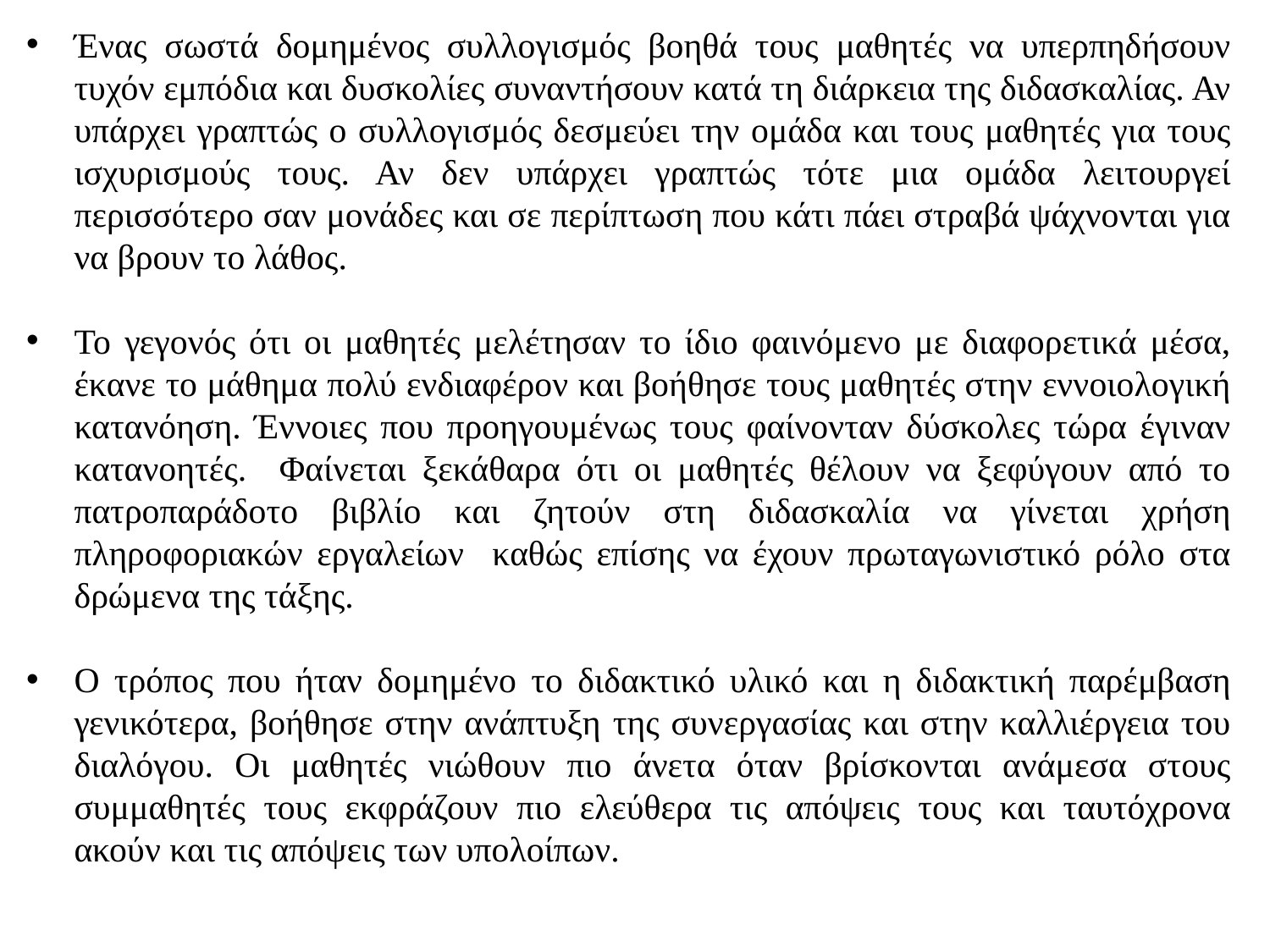

Ένας σωστά δομημένος συλλογισμός βοηθά τους μαθητές να υπερπηδήσουν τυχόν εμπόδια και δυσκολίες συναντήσουν κατά τη διάρκεια της διδασκαλίας. Αν υπάρχει γραπτώς ο συλλογισμός δεσμεύει την ομάδα και τους μαθητές για τους ισχυρισμούς τους. Αν δεν υπάρχει γραπτώς τότε μια ομάδα λειτουργεί περισσότερο σαν μονάδες και σε περίπτωση που κάτι πάει στραβά ψάχνονται για να βρουν το λάθος.

Το γεγονός ότι οι μαθητές μελέτησαν το ίδιο φαινόμενο με διαφορετικά μέσα, έκανε το μάθημα πολύ ενδιαφέρον και βοήθησε τους μαθητές στην εννοιολογική κατανόηση. Έννοιες που προηγουμένως τους φαίνονταν δύσκολες τώρα έγιναν κατανοητές.  Φαίνεται ξεκάθαρα ότι οι μαθητές θέλουν να ξεφύγουν από το πατροπαράδοτο βιβλίο και ζητούν στη διδασκαλία να γίνεται χρήση πληροφοριακών εργαλείων  καθώς επίσης να έχουν πρωταγωνιστικό ρόλο στα δρώμενα της τάξης.

Ο τρόπος που ήταν δομημένο το διδακτικό υλικό και η διδακτική παρέμβαση γενικότερα, βοήθησε στην ανάπτυξη της συνεργασίας και στην καλλιέργεια του διαλόγου. Οι μαθητές νιώθουν πιο άνετα όταν βρίσκονται ανάμεσα στους συμμαθητές τους εκφράζουν πιο ελεύθερα τις απόψεις τους και ταυτόχρονα ακούν και τις απόψεις των υπολοίπων.